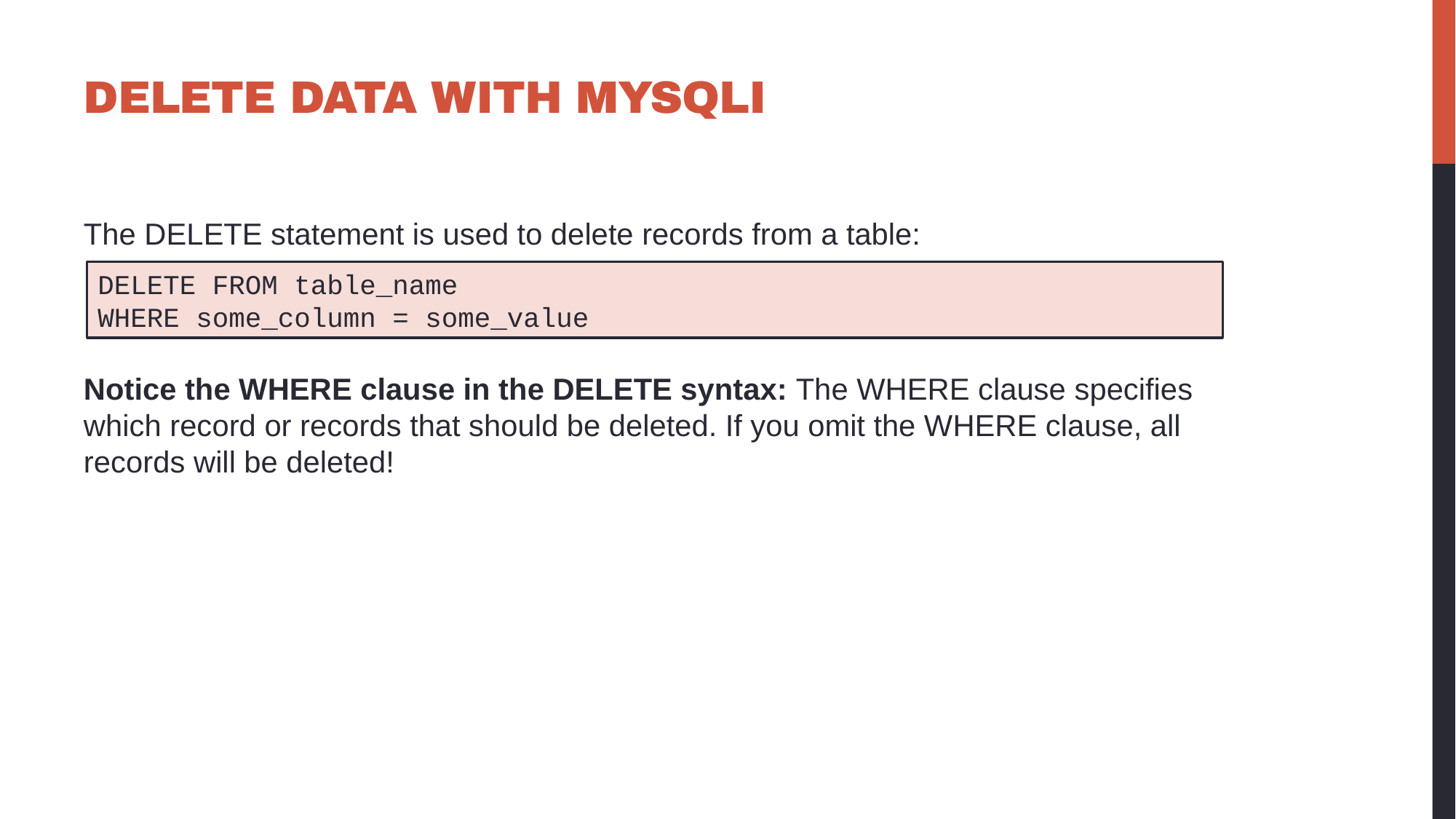

# Delete Data With MySQLi
The DELETE statement is used to delete records from a table:

Notice the WHERE clause in the DELETE syntax: The WHERE clause specifies which record or records that should be deleted. If you omit the WHERE clause, all records will be deleted!
DELETE FROM table_name
WHERE some_column = some_value